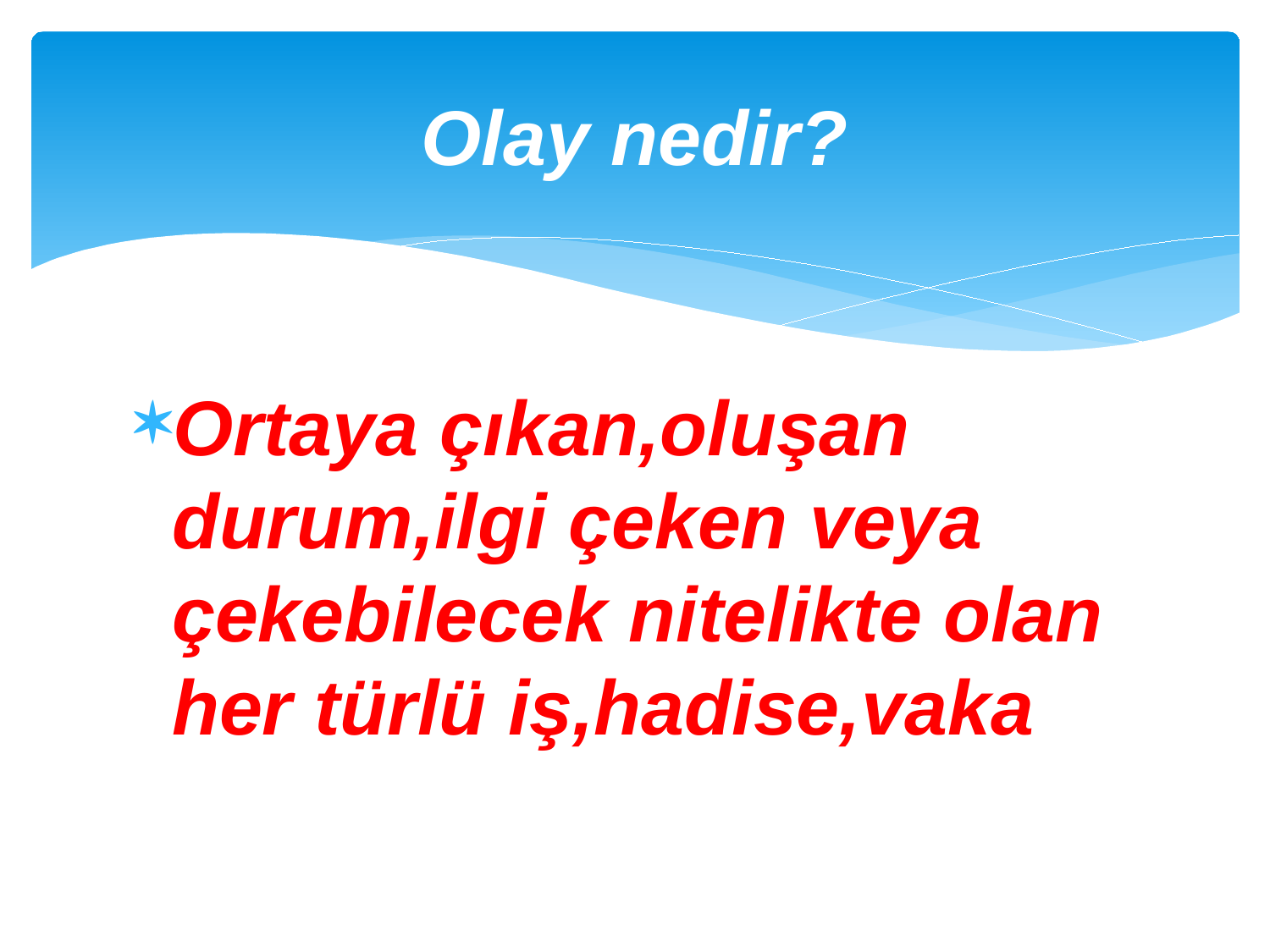

# Olay nedir?
Ortaya çıkan,oluşan durum,ilgi çeken veya çekebilecek nitelikte olan her türlü iş,hadise,vaka